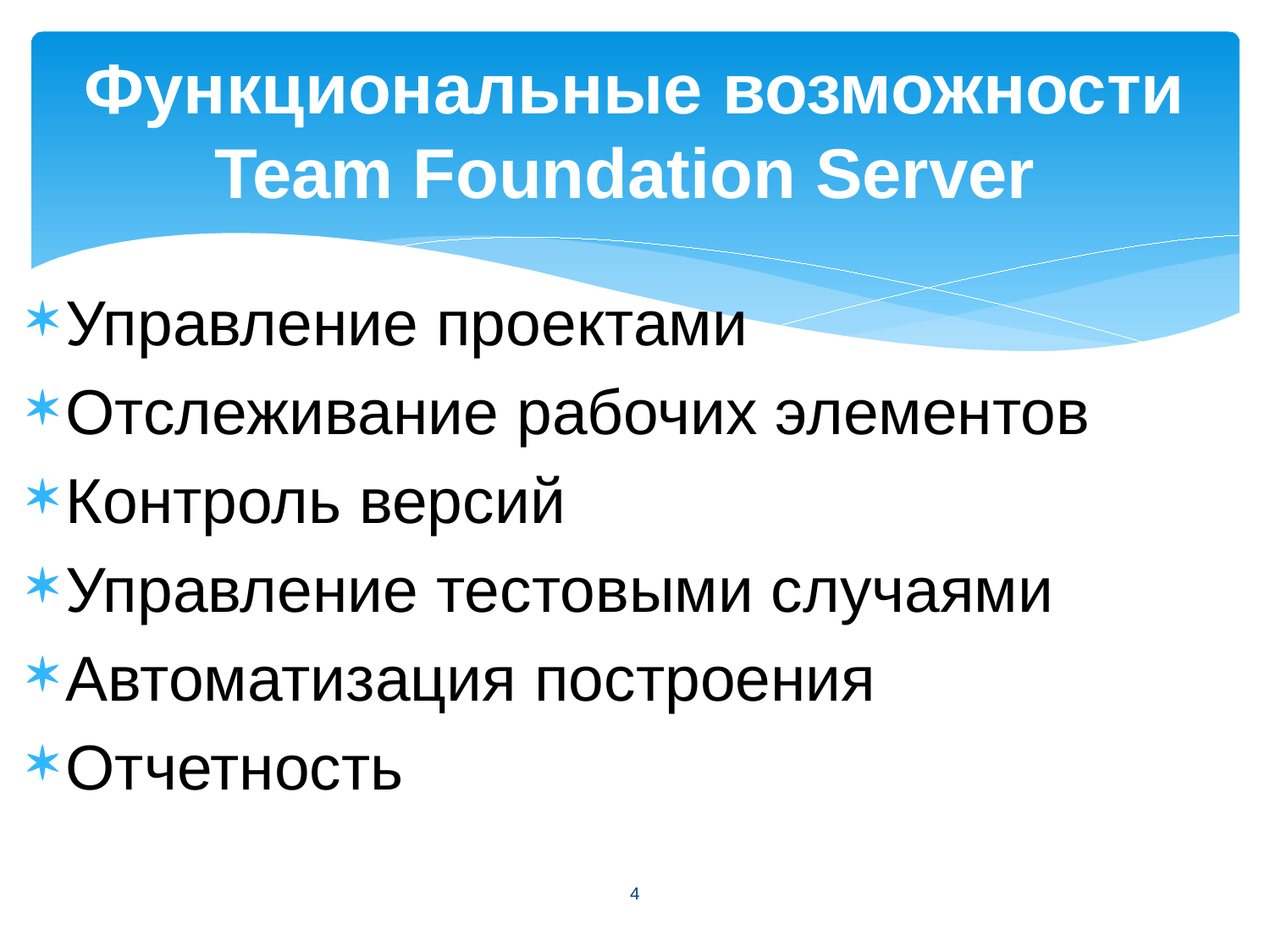

# Функциональные возможности Team Foundation Server
Управление проектами
Отслеживание рабочих элементов
Контроль версий
Управление тестовыми случаями
Автоматизация построения
Отчетность
4